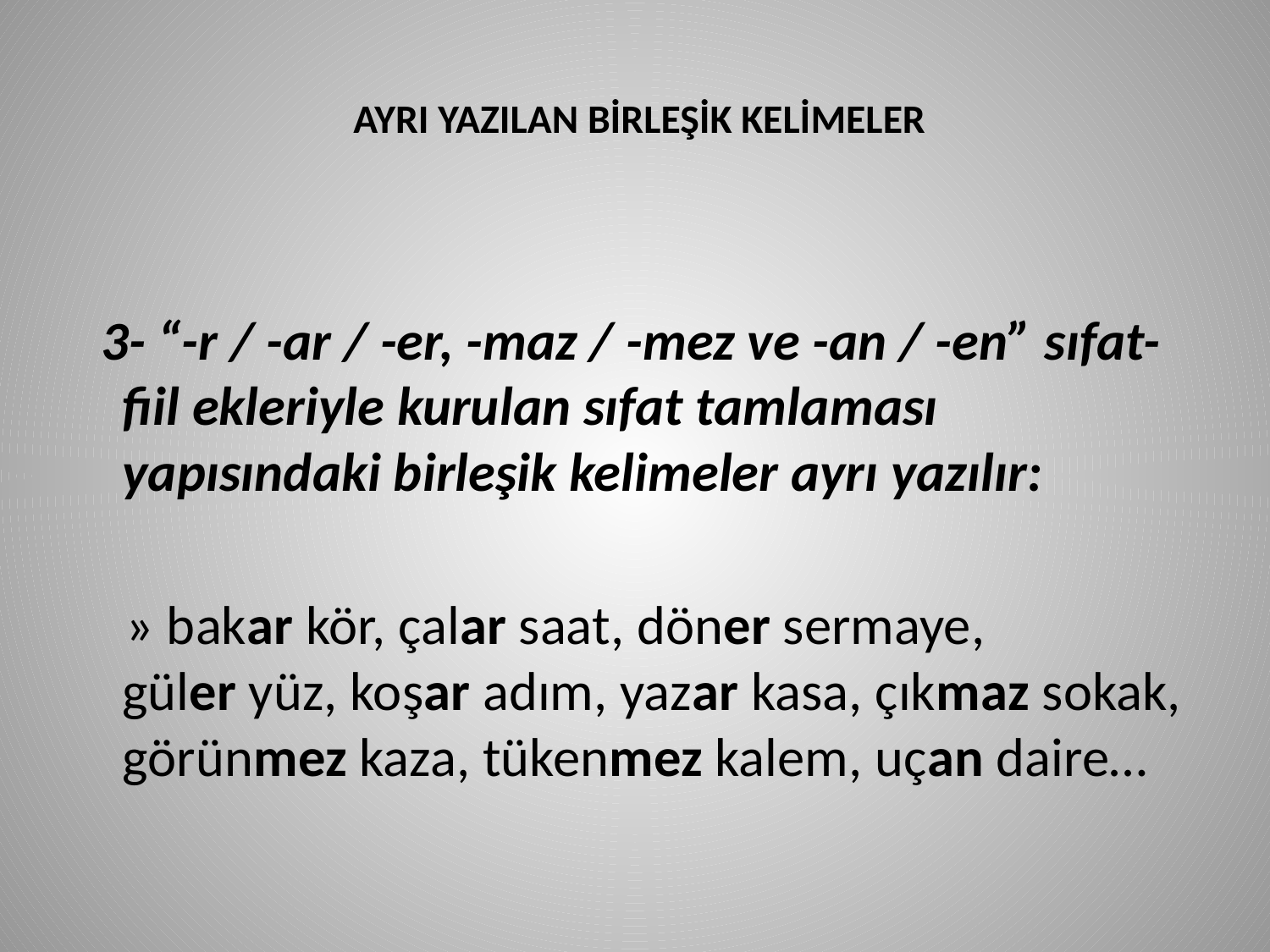

# AYRI YAZILAN BİRLEŞİK KELİMELER

  3- “-r / -ar / -er, -maz / -mez ve -an / -en” sıfat-fiil ekleriyle kurulan sıfat tamlaması yapısındaki birleşik kelimeler ayrı yazılır:

    » bakar kör, çalar saat, döner sermaye, güler yüz, koşar adım, yazar kasa, çıkmaz sokak, görünmez kaza, tükenmez kalem, uçan daire…